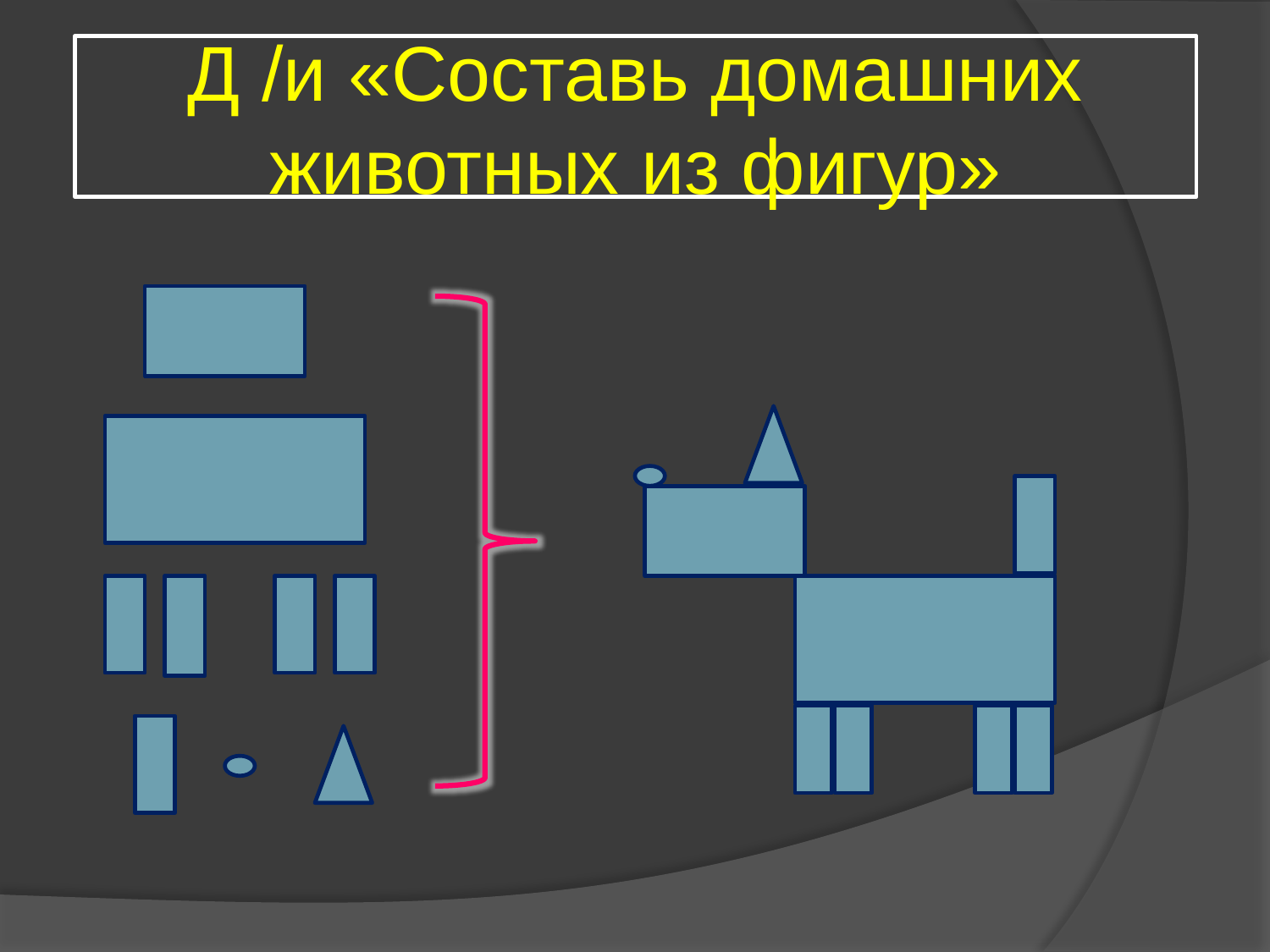

# Д /и «Составь домашних животных из фигур»